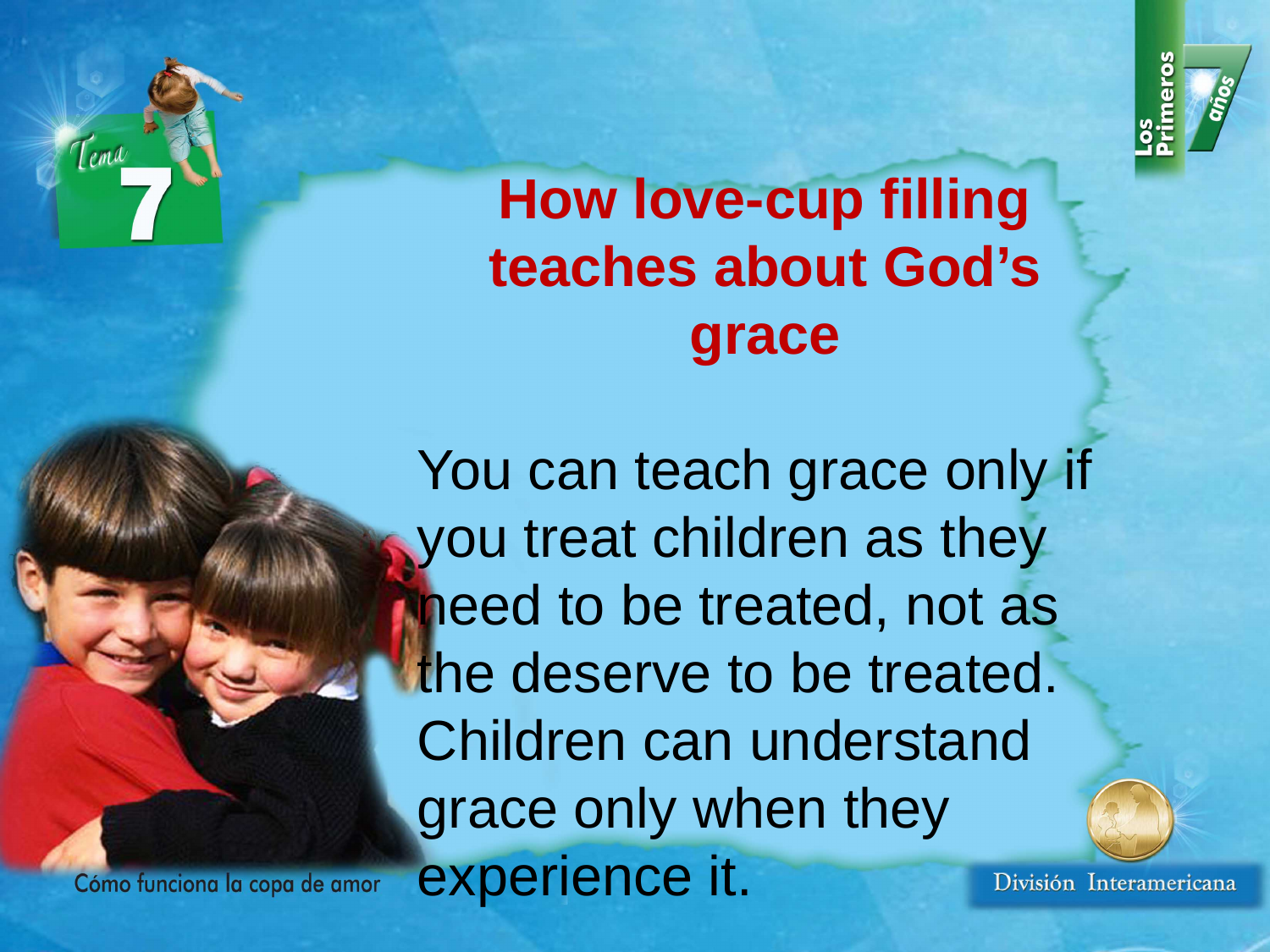

How love-cup filling teaches about God’s grace

You can teach grace only if you treat children as they need to be treated, not as the deserve to be treated. Children can understand grace only when they experience it.